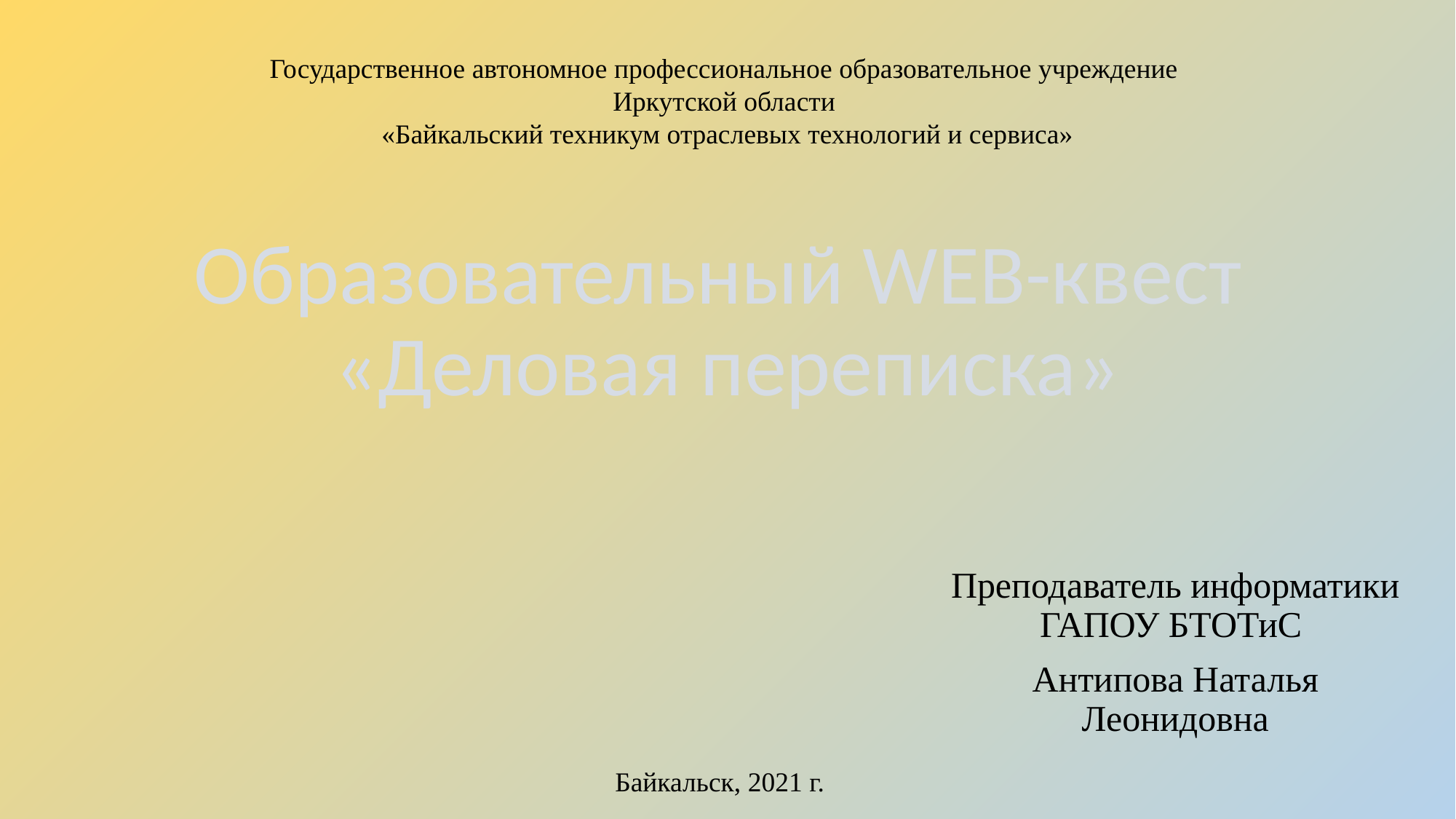

Государственное автономное профессиональное образовательное учреждение
Иркутской области
«Байкальский техникум отраслевых технологий и сервиса»
# Образовательный WEB-квест «Деловая переписка»
Преподаватель информатики ГАПОУ БТОТиС
Антипова Наталья Леонидовна

Байкальск, 2021 г.